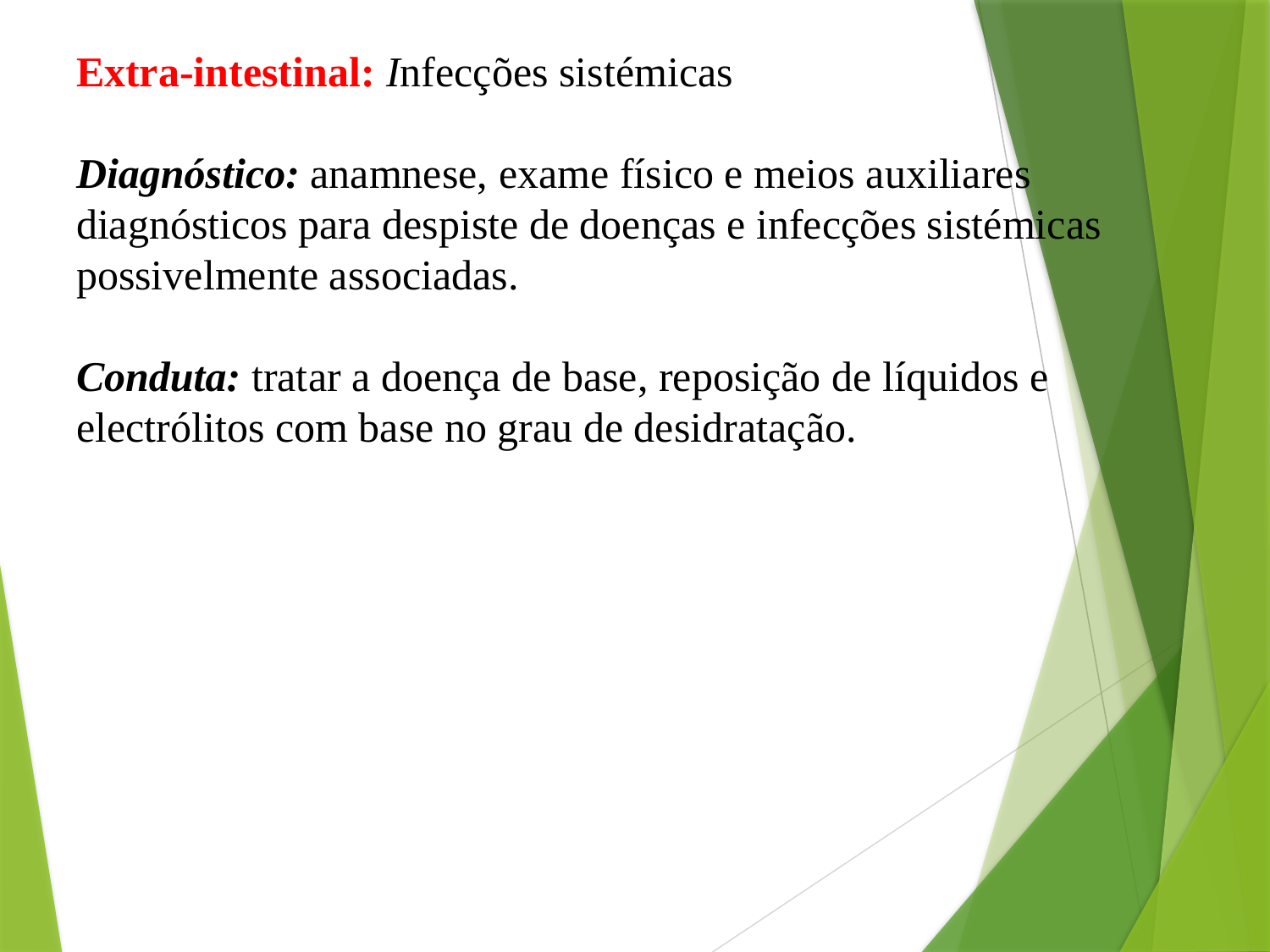

# Extra-intestinal: Infecções sistémicas Diagnóstico: anamnese, exame físico e meios auxiliares diagnósticos para despiste de doenças e infecções sistémicas possivelmente associadas. Conduta: tratar a doença de base, reposição de líquidos e electrólitos com base no grau de desidratação.